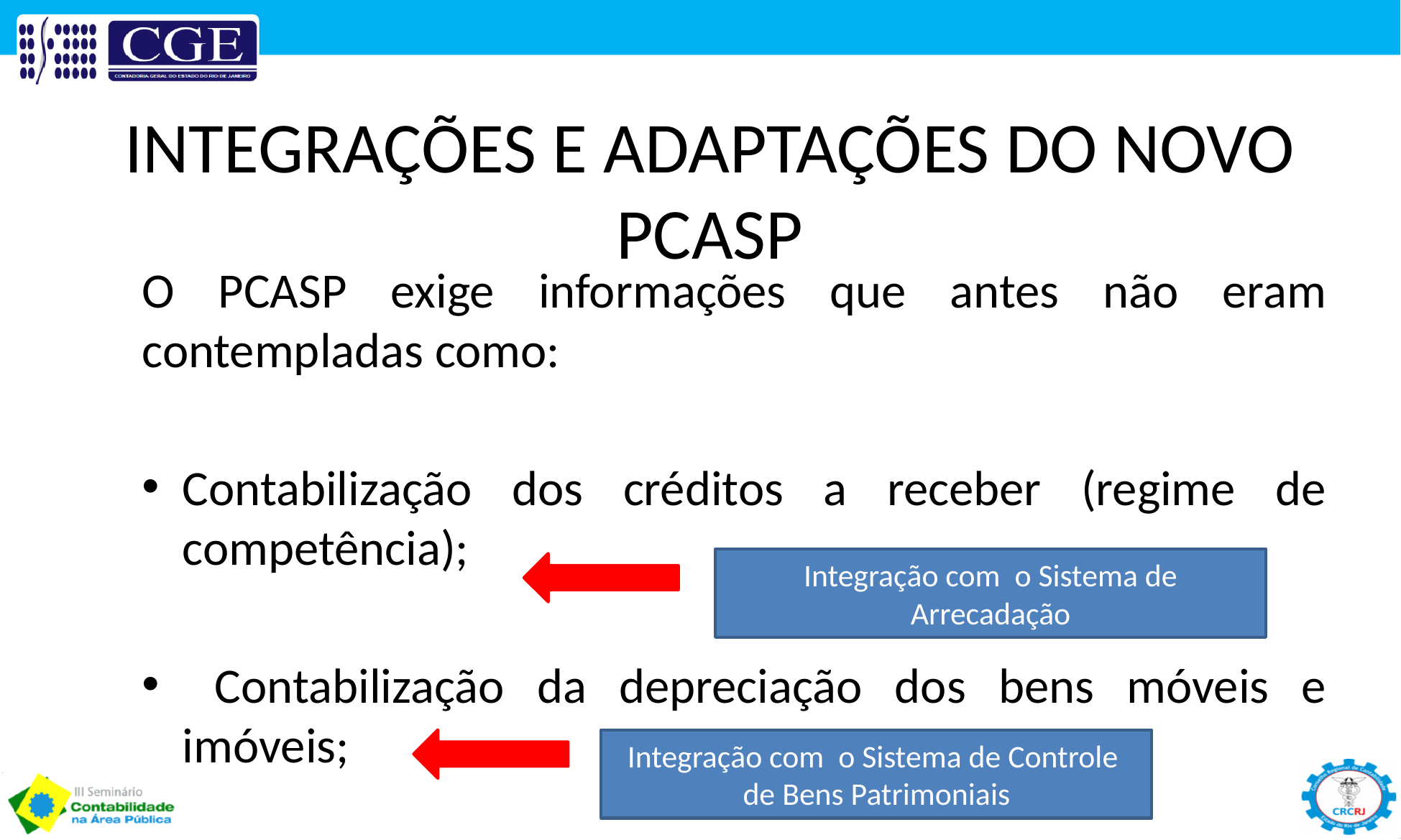

INTEGRAÇÕES E ADAPTAÇÕES DO NOVO PCASP

O PCASP exige informações que antes não eram contempladas como:

Contabilização dos créditos a receber (regime de competência);

 Contabilização da depreciação dos bens móveis e imóveis;

Integração com  o Sistema de Arrecadação

Integração com  o Sistema de Controle  de Bens Patrimoniais